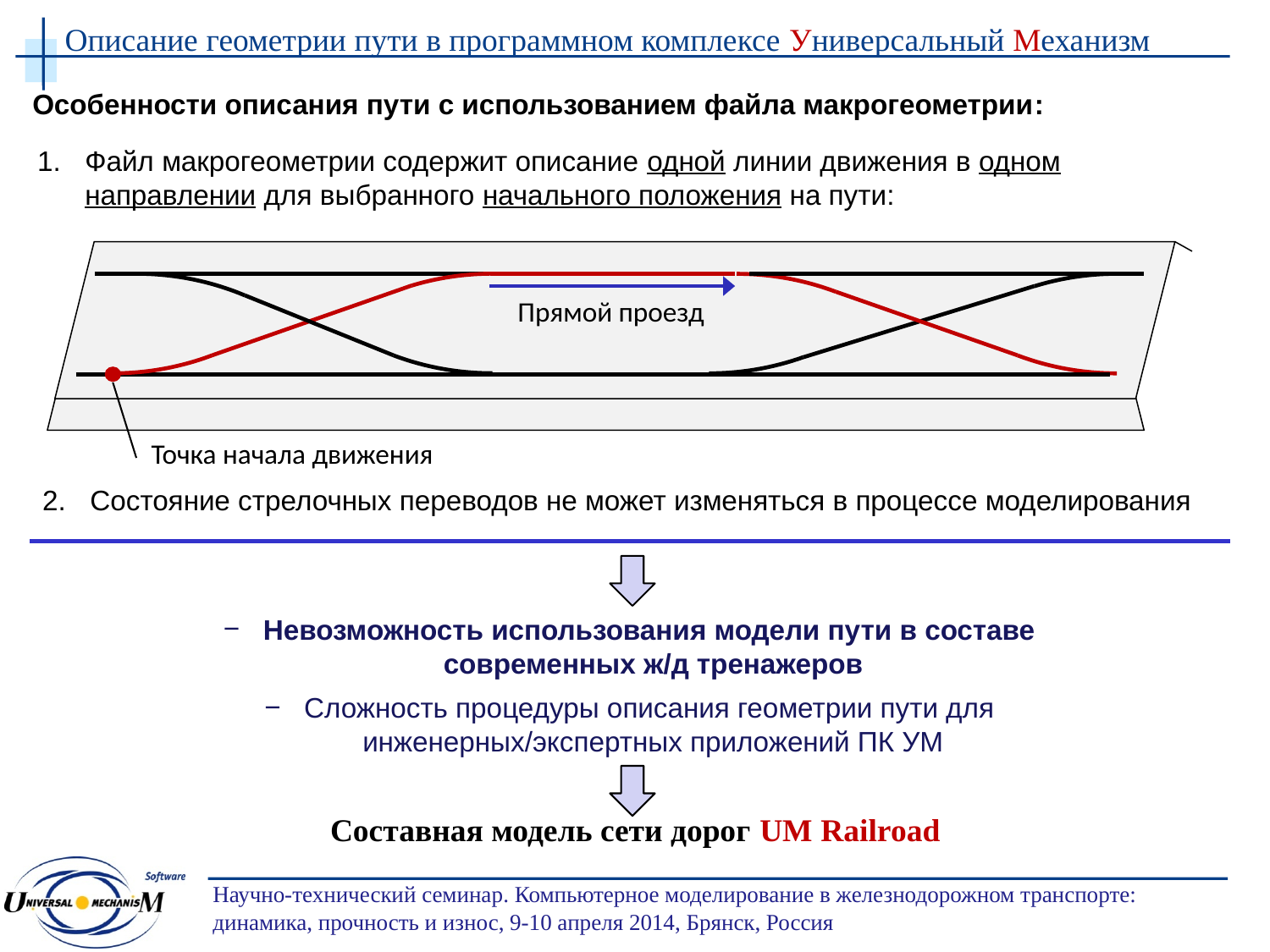

Прямой проезд

Точка начала движения

# Описание геометрии пути в программном комплексе Универсальный Механизм
Особенности описания пути с использованием файла макрогеометрии:
Файл макрогеометрии содержит описание одной линии движения в одном направлении для выбранного начального положения на пути:
Состояние стрелочных переводов не может изменяться в процессе моделирования

Невозможность использования модели пути в составе
современных ж/д тренажеров
Сложность процедуры описания геометрии пути для
инженерных/экспертных приложений ПК УМ

Составная модель сети дорог UM Railroad